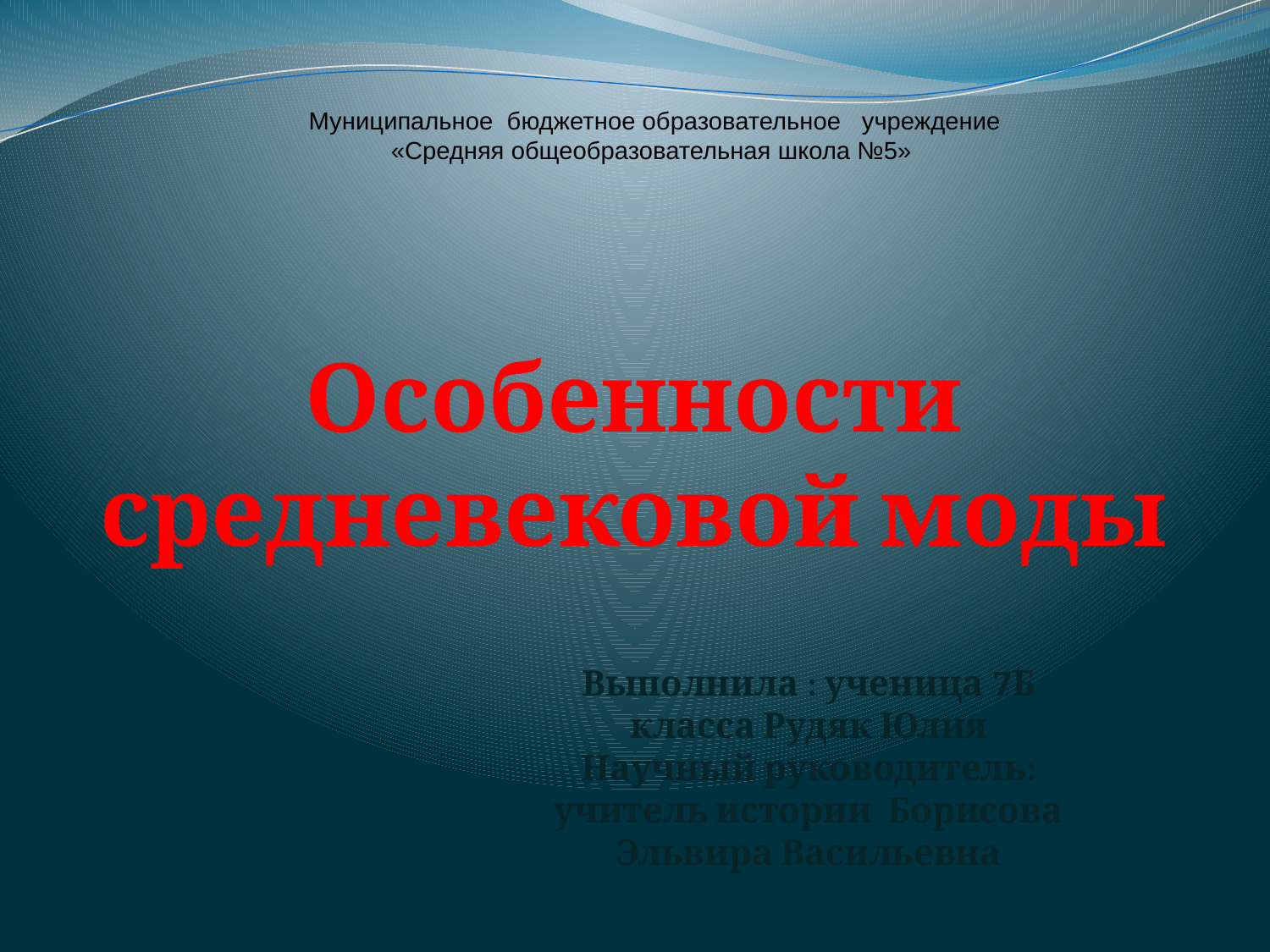

Муниципальное  бюджетное образовательное   учреждение
«Средняя общеобразовательная школа №5»
Особенности
средневековой моды
Выполнила : ученица 7Б класса Рудяк Юлия
Научный руководитель: учитель истории  Борисова Эльвира Васильевна